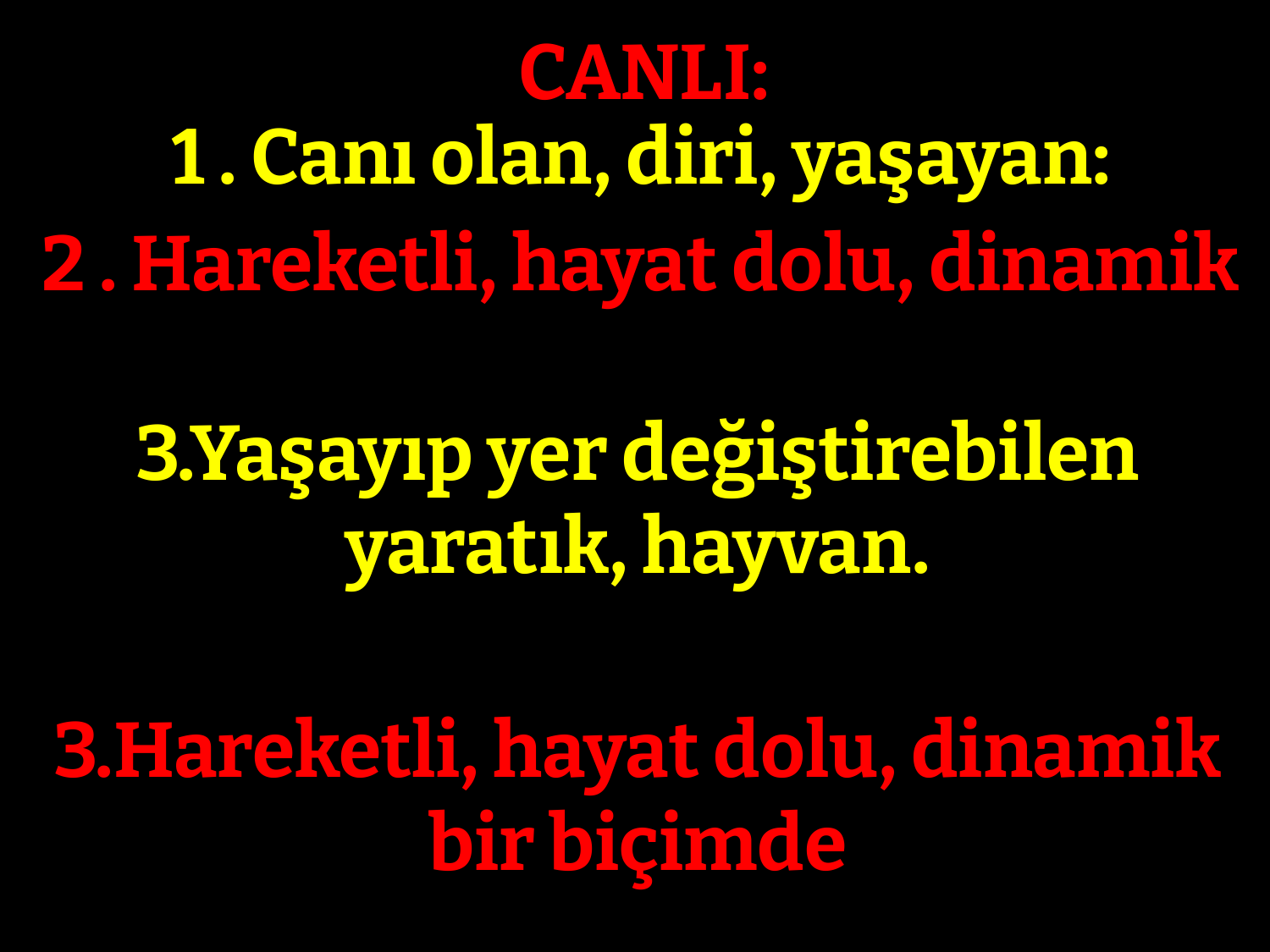

CANLI:
1 . Canı olan, diri, yaşayan:
2 . Hareketli, hayat dolu, dinamik
#
3.Yaşayıp yer değiştirebilen yaratık, hayvan.
3.Hareketli, hayat dolu, dinamik bir biçimde